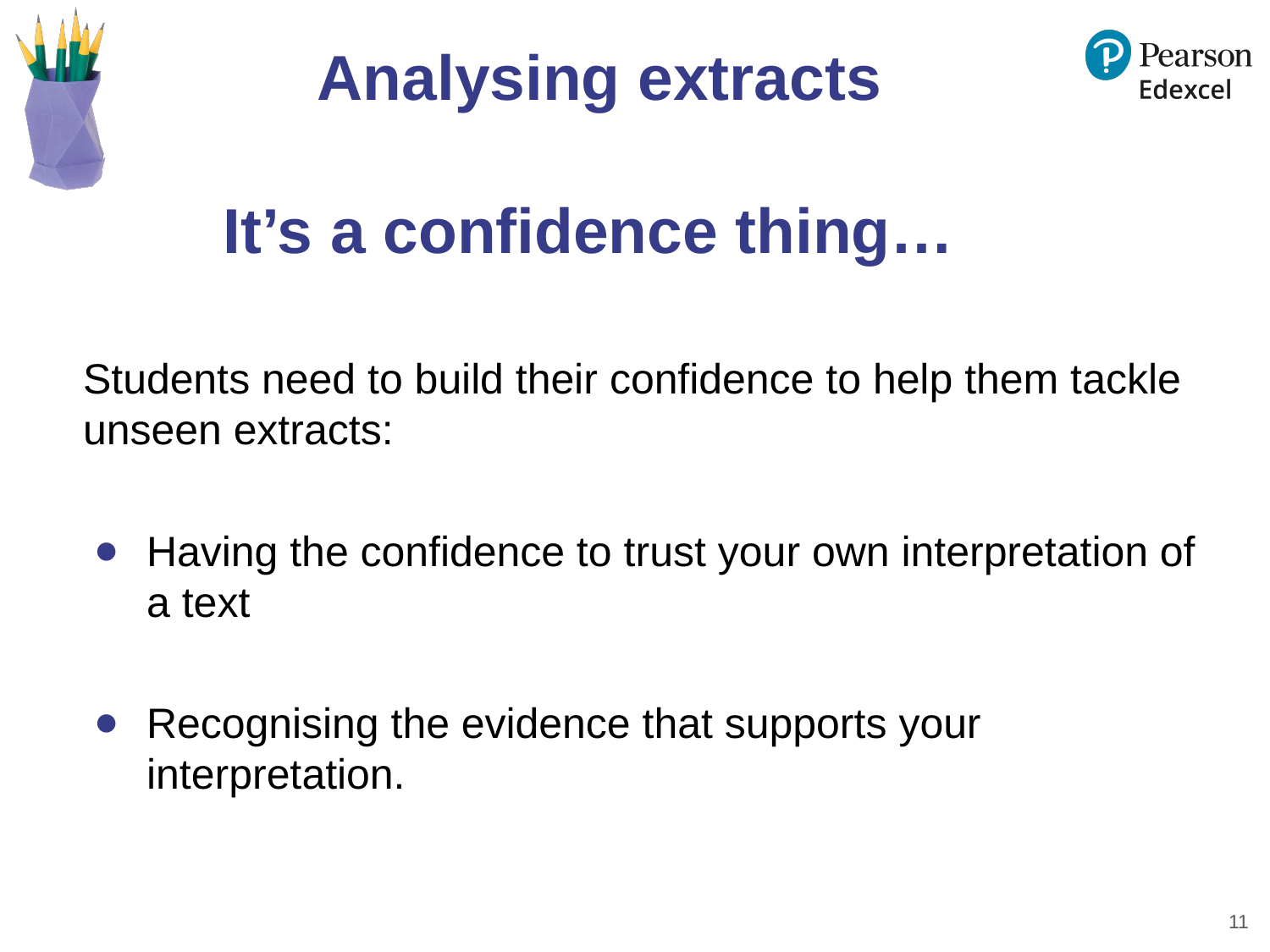

# Analysing extracts

        It’s a confidence thing…

Students need to build their confidence to help them tackle unseen extracts:

Having the confidence to trust your own interpretation of a text

Recognising the evidence that supports your interpretation.